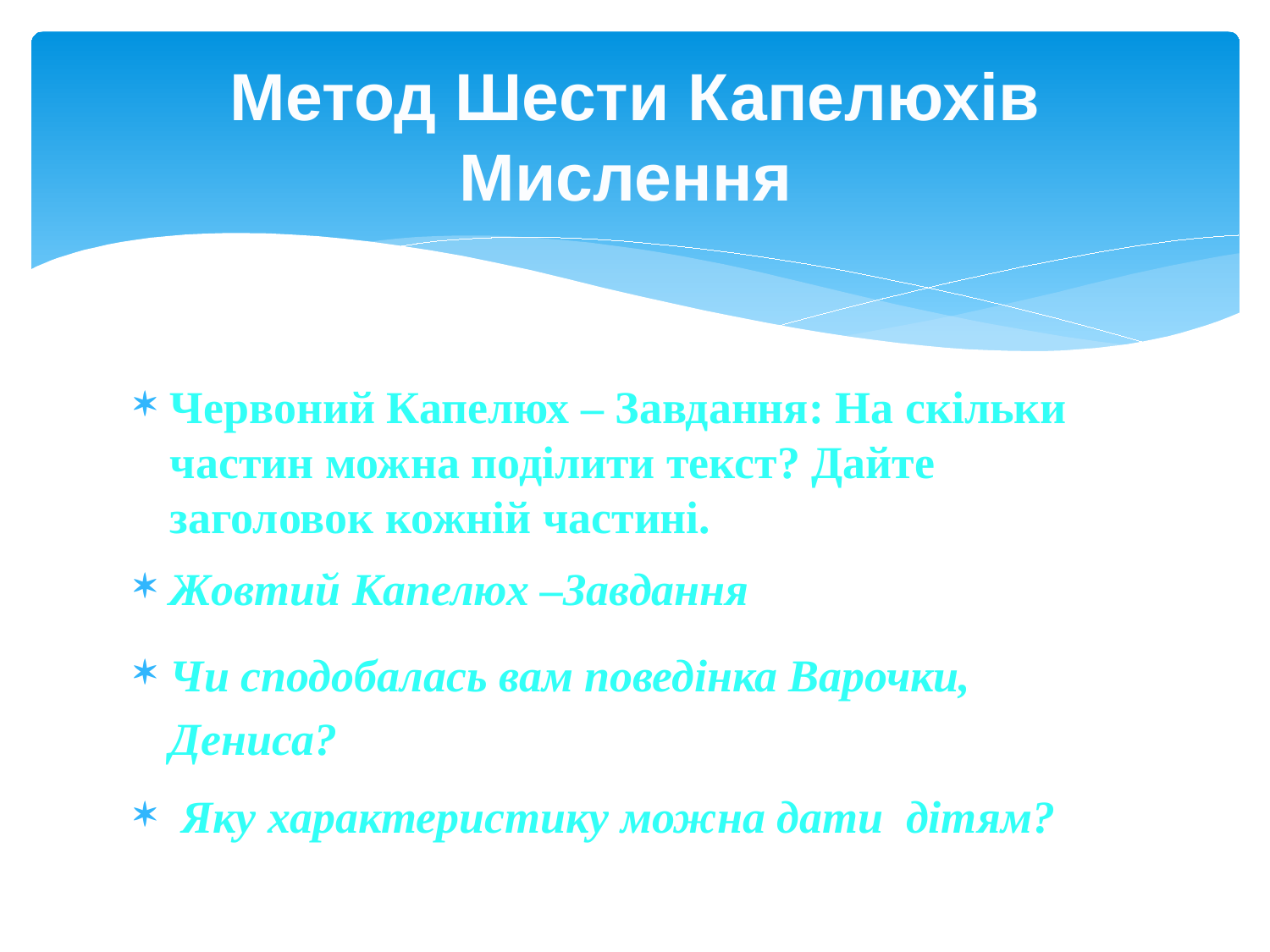

# Метод Шести Капелюхів Мислення
Червоний Капелюх – Завдання: На скільки частин можна поділити текст? Дайте заголовок кожній частині.
Жовтий Капелюх –Завдання
Чи сподобалась вам поведінка Варочки,  Дениса?
 Яку характеристику можна дати  дітям?